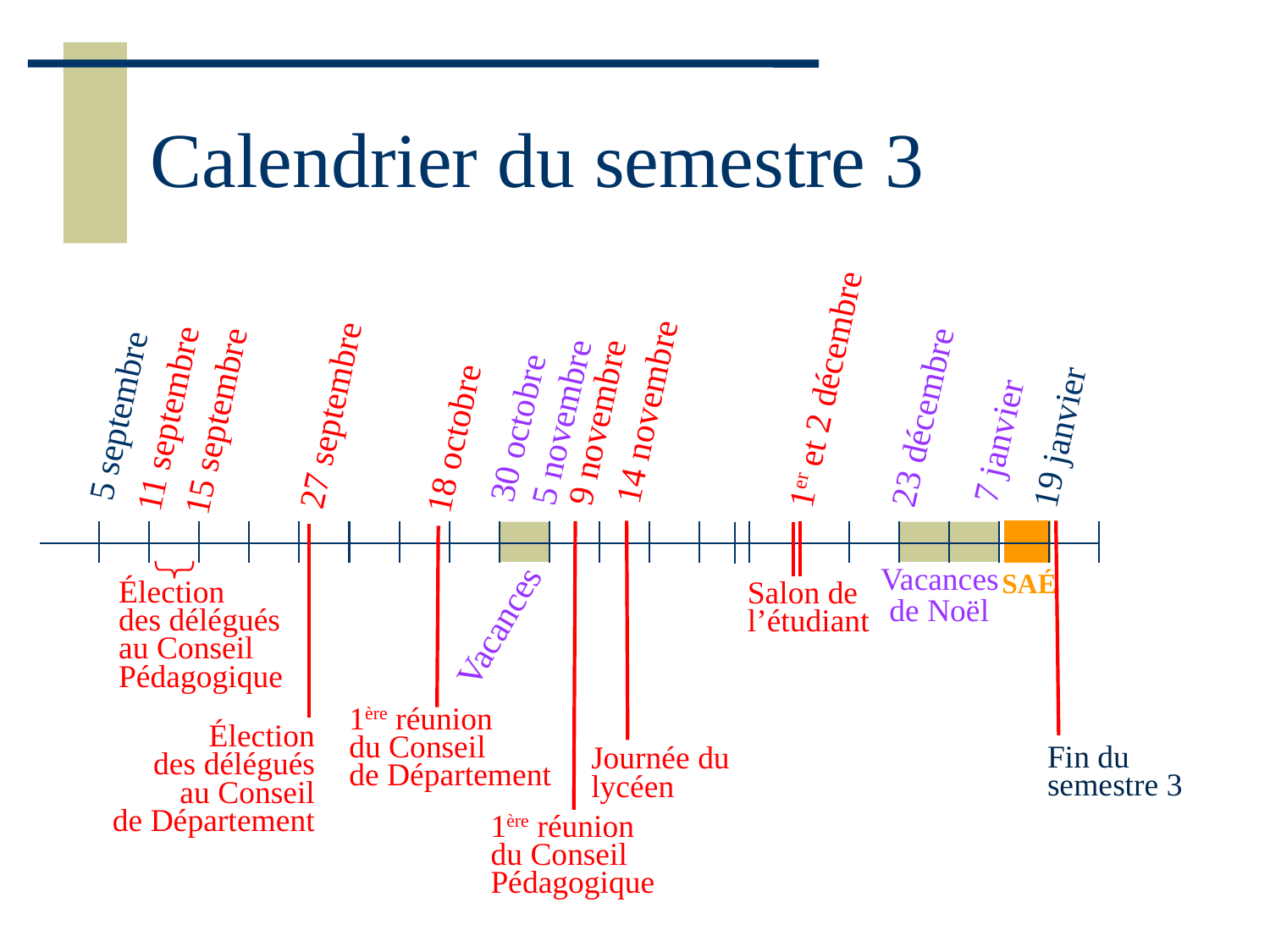

# Calendrier du semestre 3
1er et 2 décembre
14 novembre
27 septembre
5 septembre
23 décembre
11 septembre
15 septembre
5 novembre
9 novembre
30 octobre
19 janvier
18 octobre
7 janvier

Vacances
 de Noël
SAÉ

Élection
des délégués
au Conseil
Pédagogique
Salon de
l’étudiant
Vacances
1ère réunion
du Conseil
de Département
Élection
des délégués
au Conseil
de Département
Fin du semestre 3
Journée du lycéen
1ère réunion
du Conseil
Pédagogique